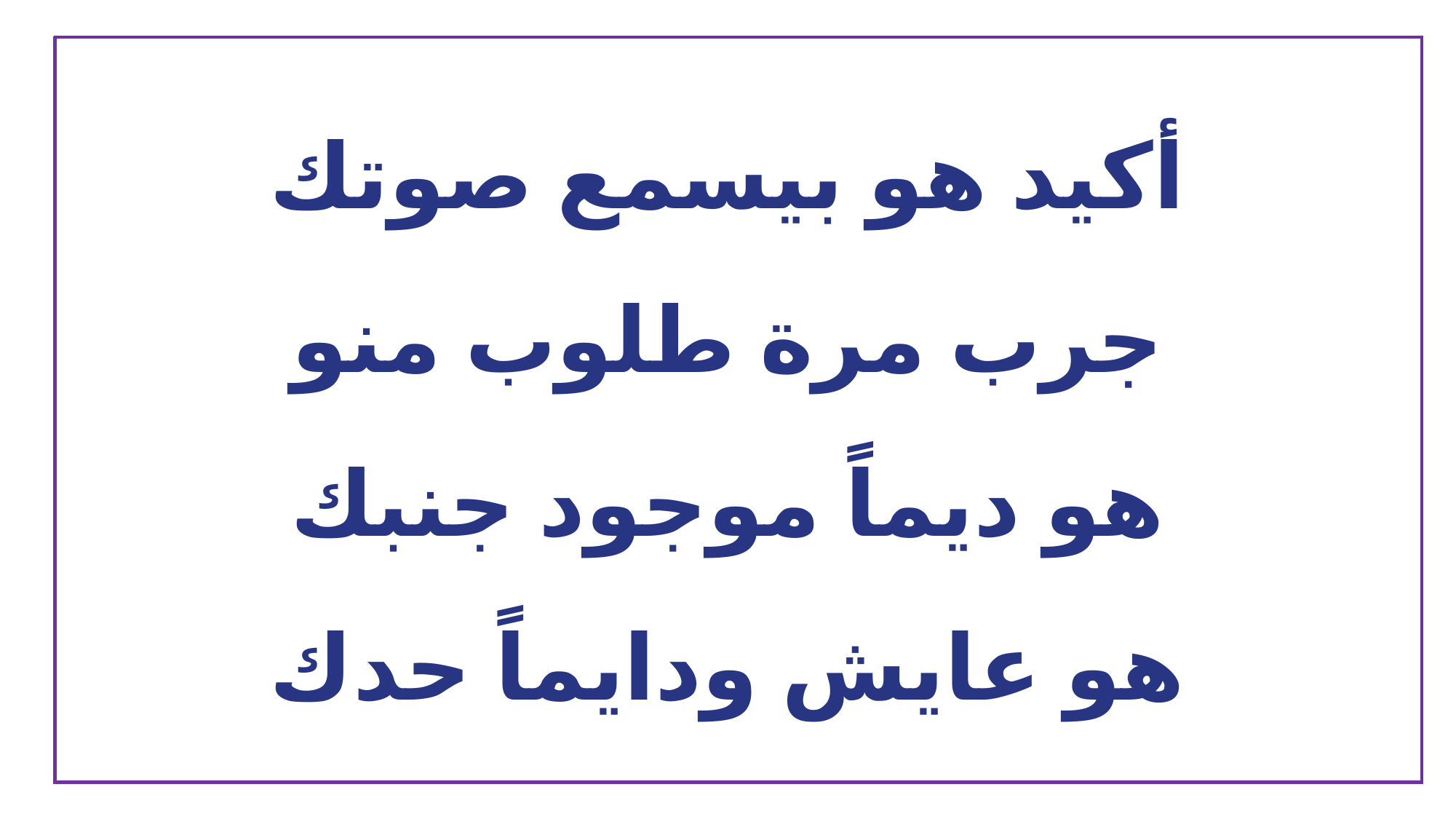

أكيد هو بيسمع صوتك
جرب مرة طلوب منو
هو ديماً موجود جنبك
هو عايش ودايماً حدك